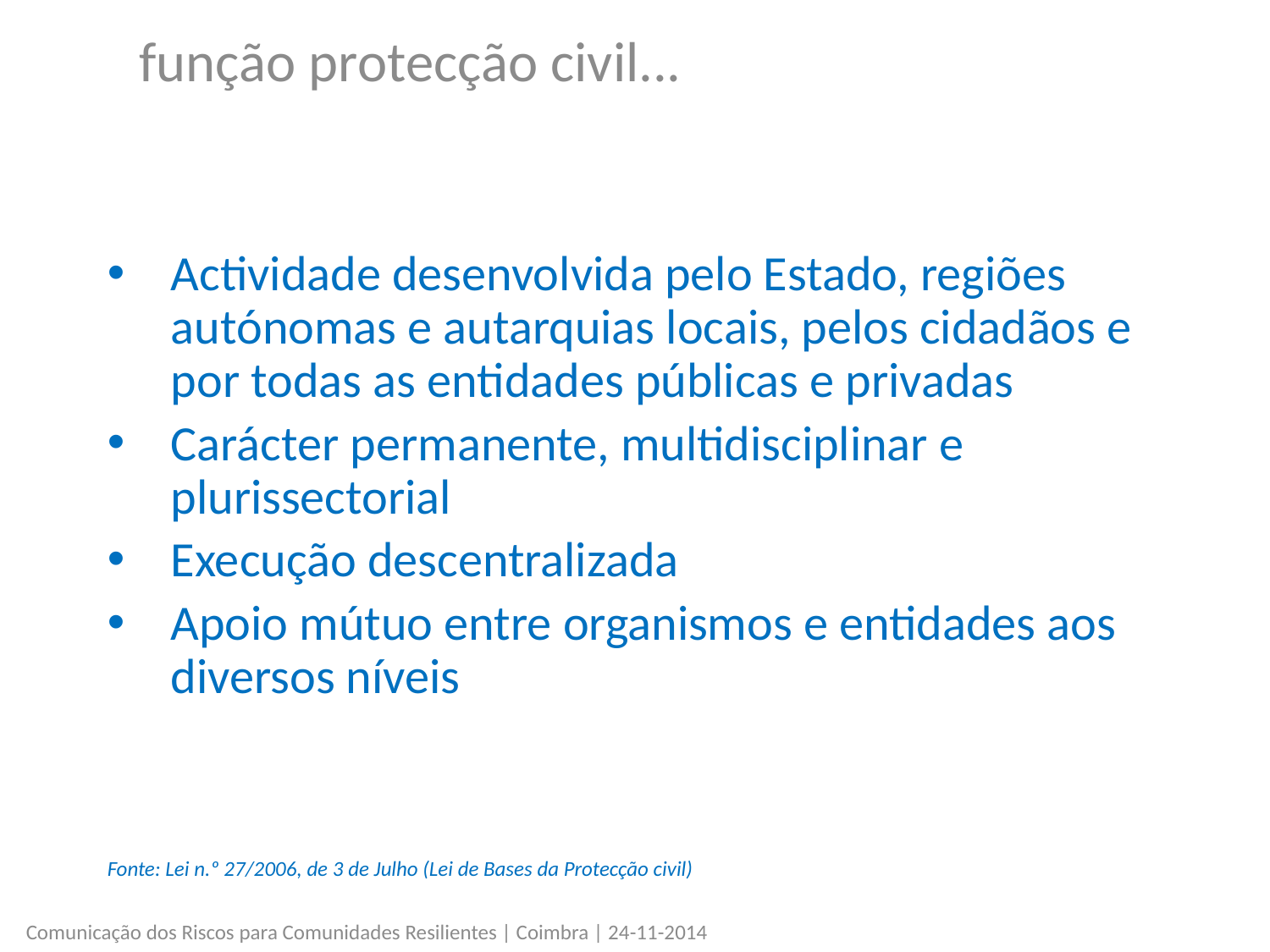

função protecção civil...

Actividade desenvolvida pelo Estado, regiões autónomas e autarquias locais, pelos cidadãos e por todas as entidades públicas e privadas
Carácter permanente, multidisciplinar e plurissectorial
Execução descentralizada
Apoio mútuo entre organismos e entidades aos diversos níveis
Fonte: Lei n.º 27/2006, de 3 de Julho (Lei de Bases da Protecção civil)
Comunicação dos Riscos para Comunidades Resilientes | Coimbra | 24-11-2014